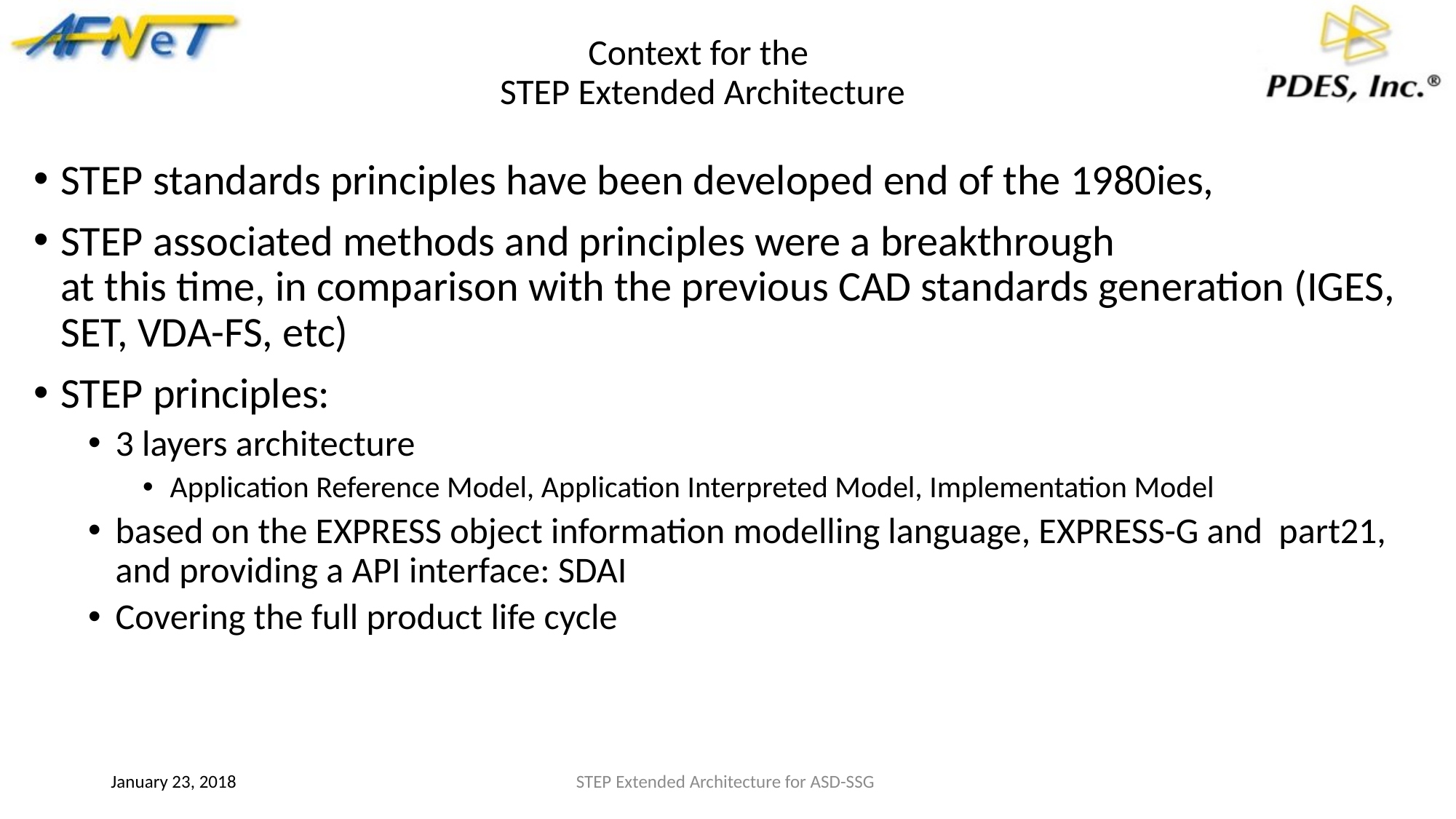

# Context for the STEP Extended Architecture
STEP standards principles have been developed end of the 1980ies,
STEP associated methods and principles were a breakthrough
at this time, in comparison with the previous CAD standards generation (IGES, SET, VDA-FS, etc)
STEP principles:
3 layers architecture
Application Reference Model, Application Interpreted Model, Implementation Model
based on the EXPRESS object information modelling language, EXPRESS-G and  part21, and providing a API interface: SDAI
Covering the full product life cycle
January 23, 2018
STEP Extended Architecture for ASD-SSG